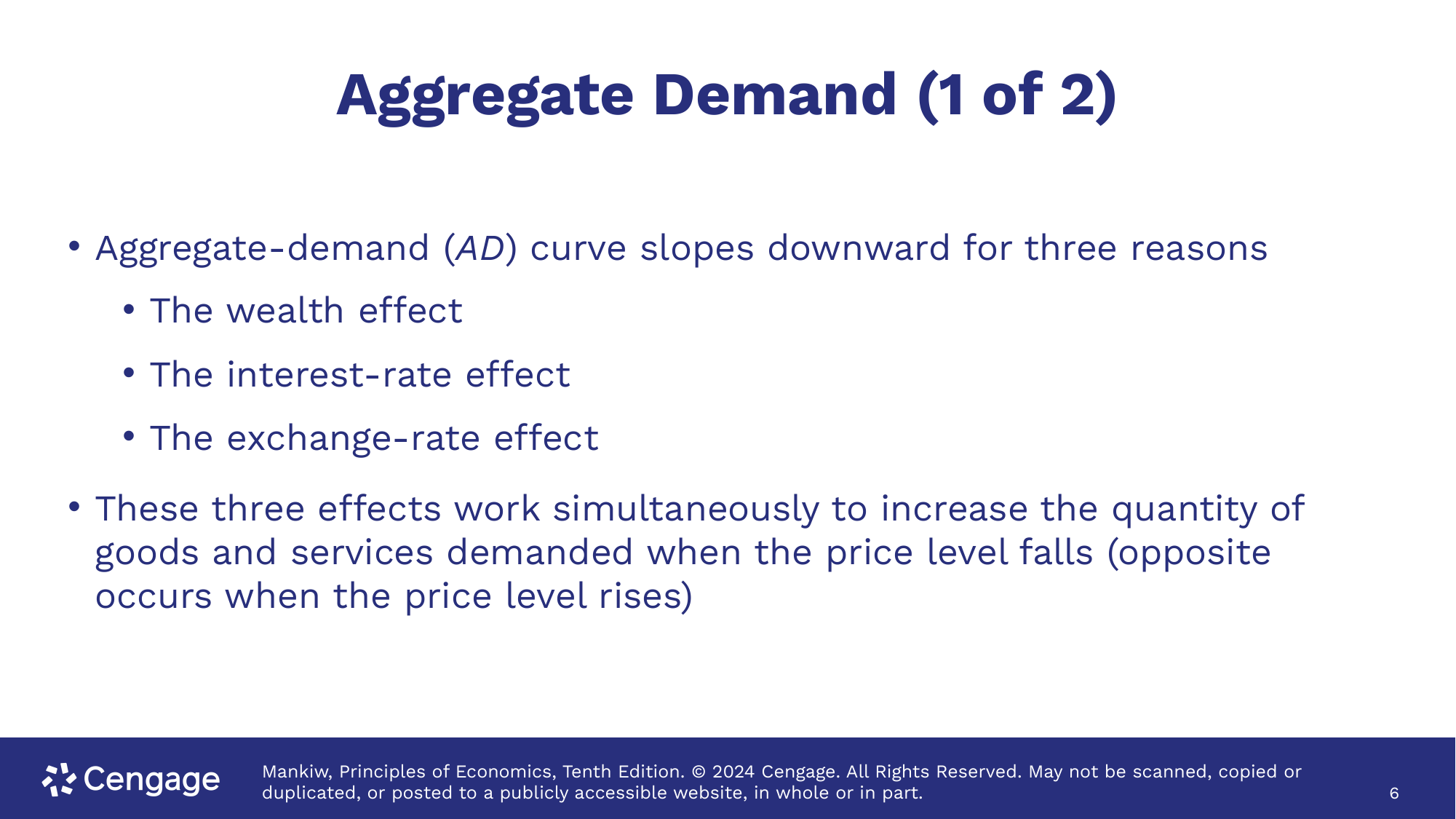

# Aggregate Demand (1 of 2)
Aggregate-demand (AD) curve slopes downward for three reasons
The wealth effect
The interest-rate effect
The exchange-rate effect
These three effects work simultaneously to increase the quantity of goods and services demanded when the price level falls (opposite occurs when the price level rises)